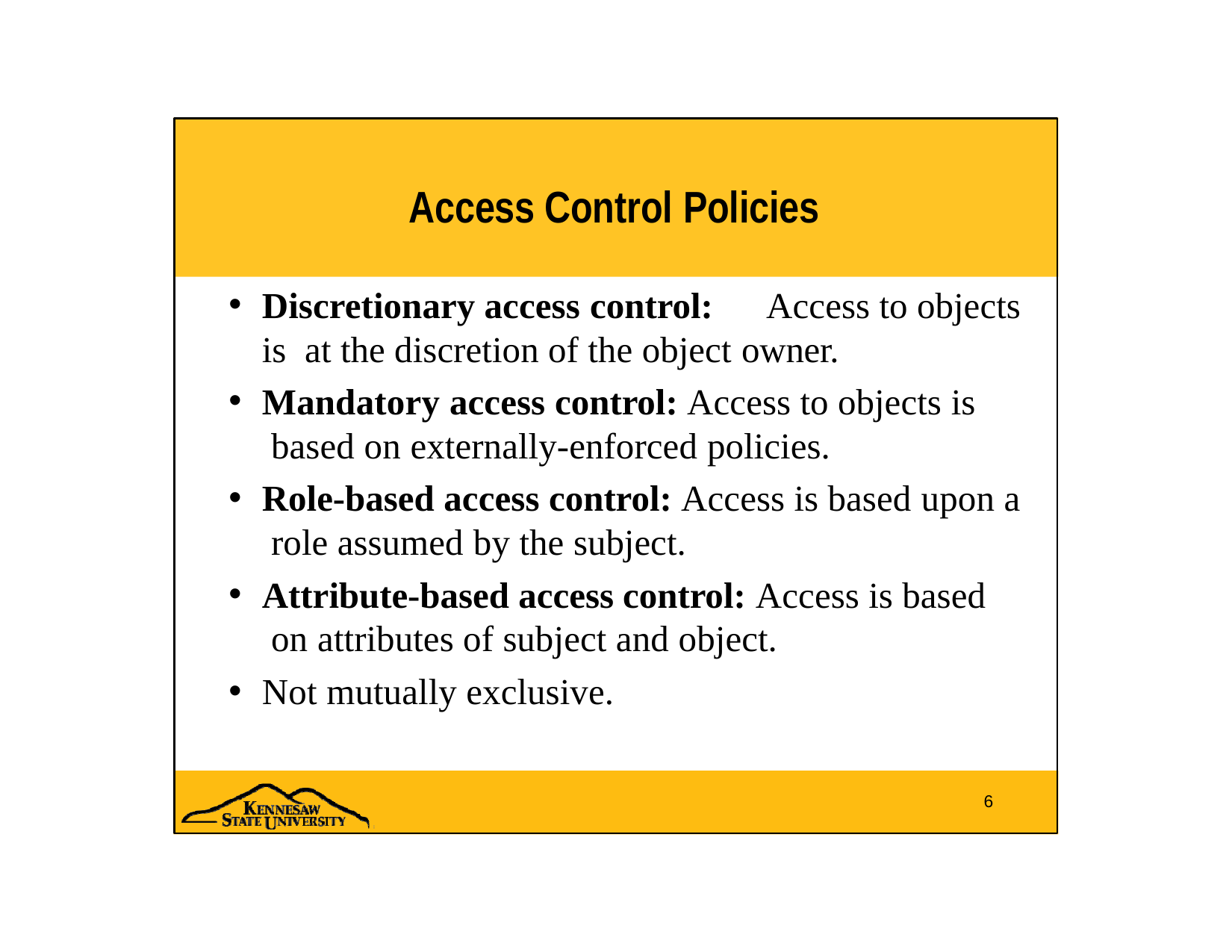

# Access Control Policies
Discretionary access control:	Access to objects is  at the discretion of the object owner.
Mandatory access control: Access to objects is  based on externally-enforced policies.
Role-based access control: Access is based upon a  role assumed by the subject.
Attribute-based access control: Access is based  on attributes of subject and object.
Not mutually exclusive.

6